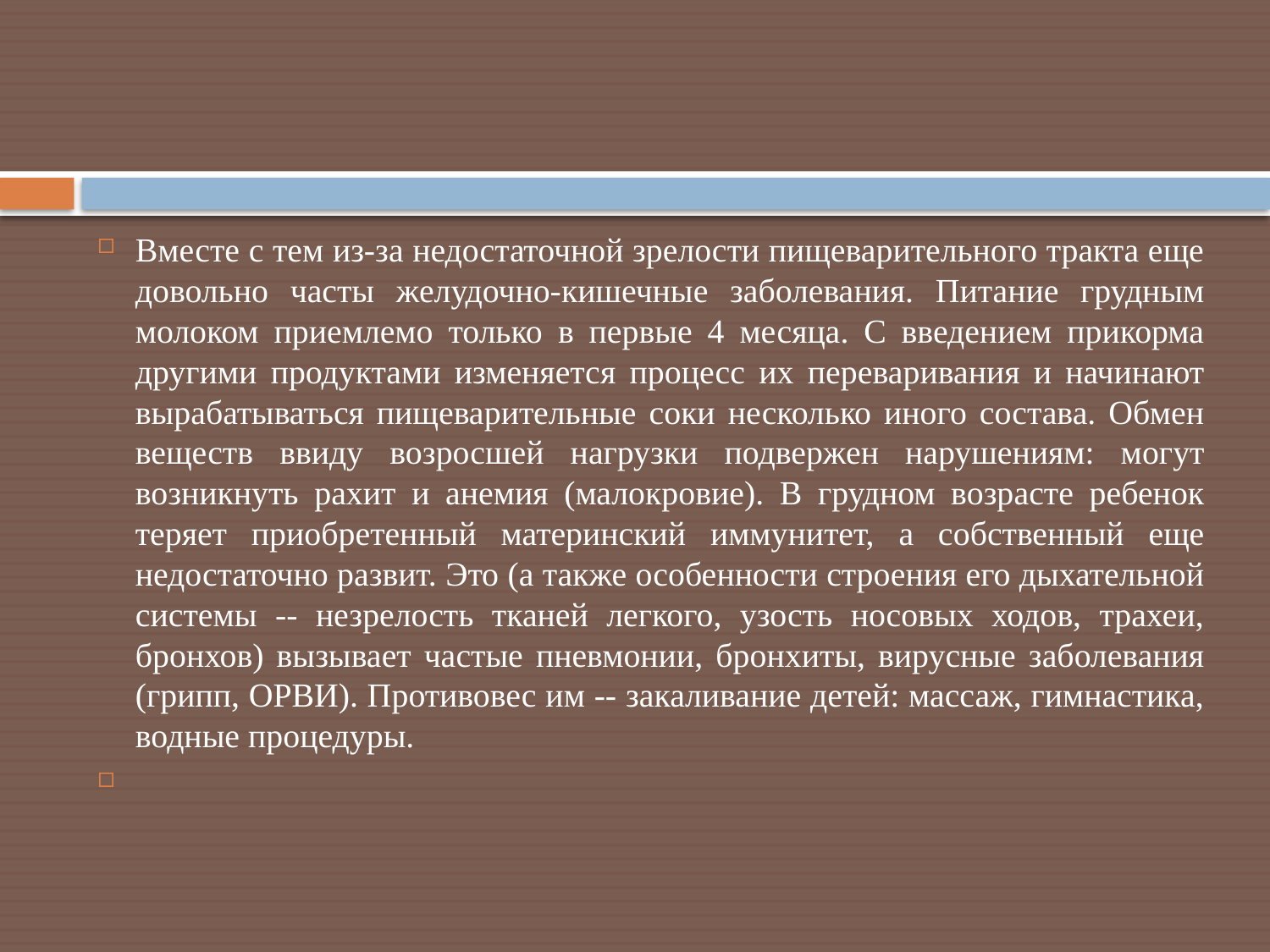

Вместе с тем из-за недостаточной зрелости пищеварительного тракта еще довольно часты желудочно-кишечные заболевания. Питание грудным молоком приемлемо только в первые 4 месяца. С введением прикорма другими продуктами изменяется процесс их переваривания и начинают вырабатываться пищеварительные соки несколько иного состава. Обмен веществ ввиду возросшей нагрузки подвержен нарушениям: могут возникнуть рахит и анемия (малокровие). В грудном возрасте ребенок теряет приобретенный материнский иммунитет, а собственный еще недостаточно развит. Это (а также особенности строения его дыхательной системы -- незрелость тканей легкого, узость носовых ходов, трахеи, бронхов) вызывает частые пневмонии, бронхиты, вирусные заболевания (грипп, ОРВИ). Противовес им -- закаливание детей: массаж, гимнастика, водные процедуры.